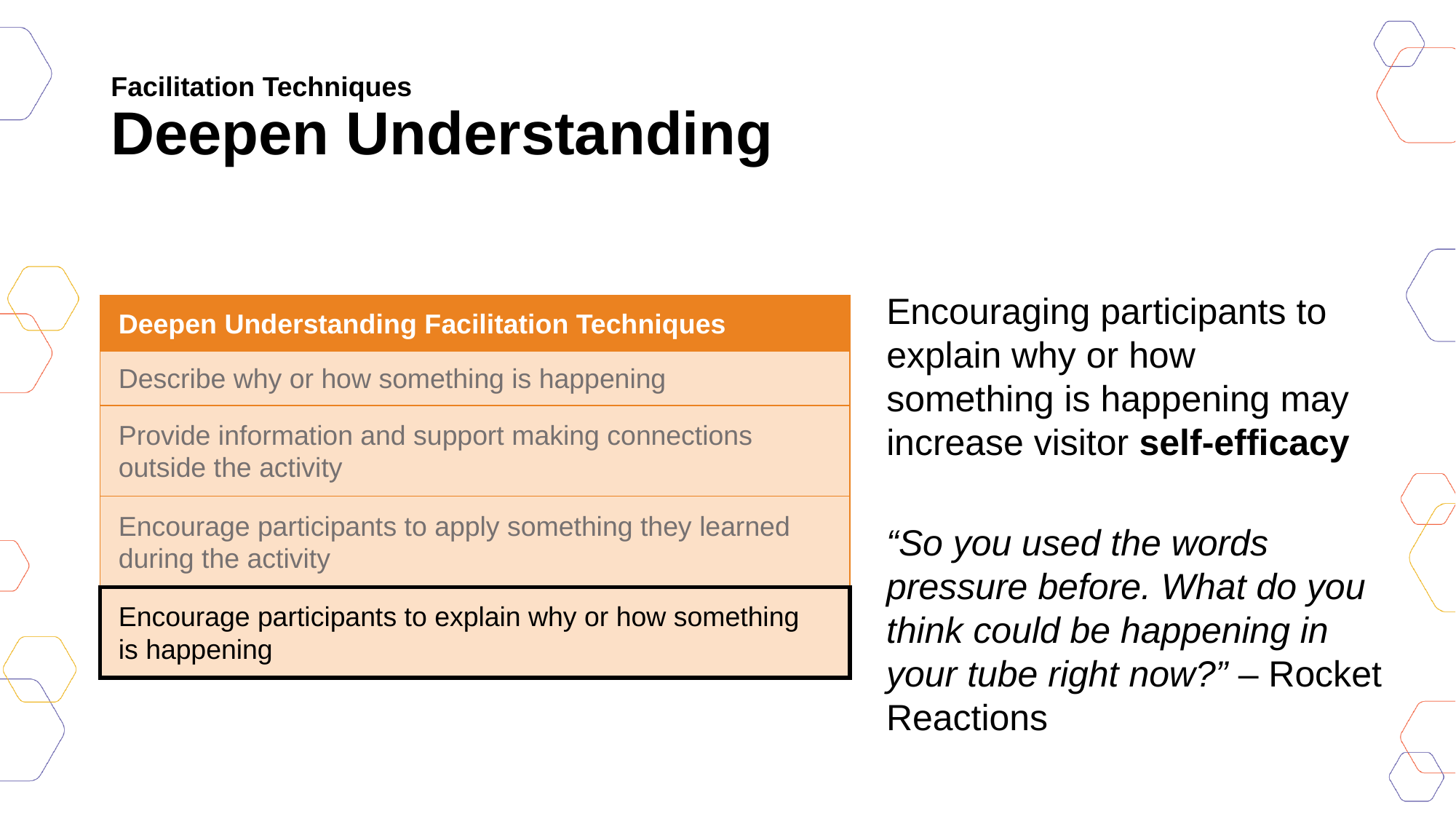

# Facilitation Techniques Deepen Understanding
Encouraging participants to explain why or how something is happening may increase visitor self-efficacy
| Deepen Understanding Facilitation Techniques |
| --- |
| Describe why or how something is happening |
| Provide information and support making connections outside the activity |
| Encourage participants to apply something they learned during the activity |
| Encourage participants to explain why or how something is happening |
“So you used the words pressure before. What do you think could be happening in your tube right now?” – Rocket Reactions